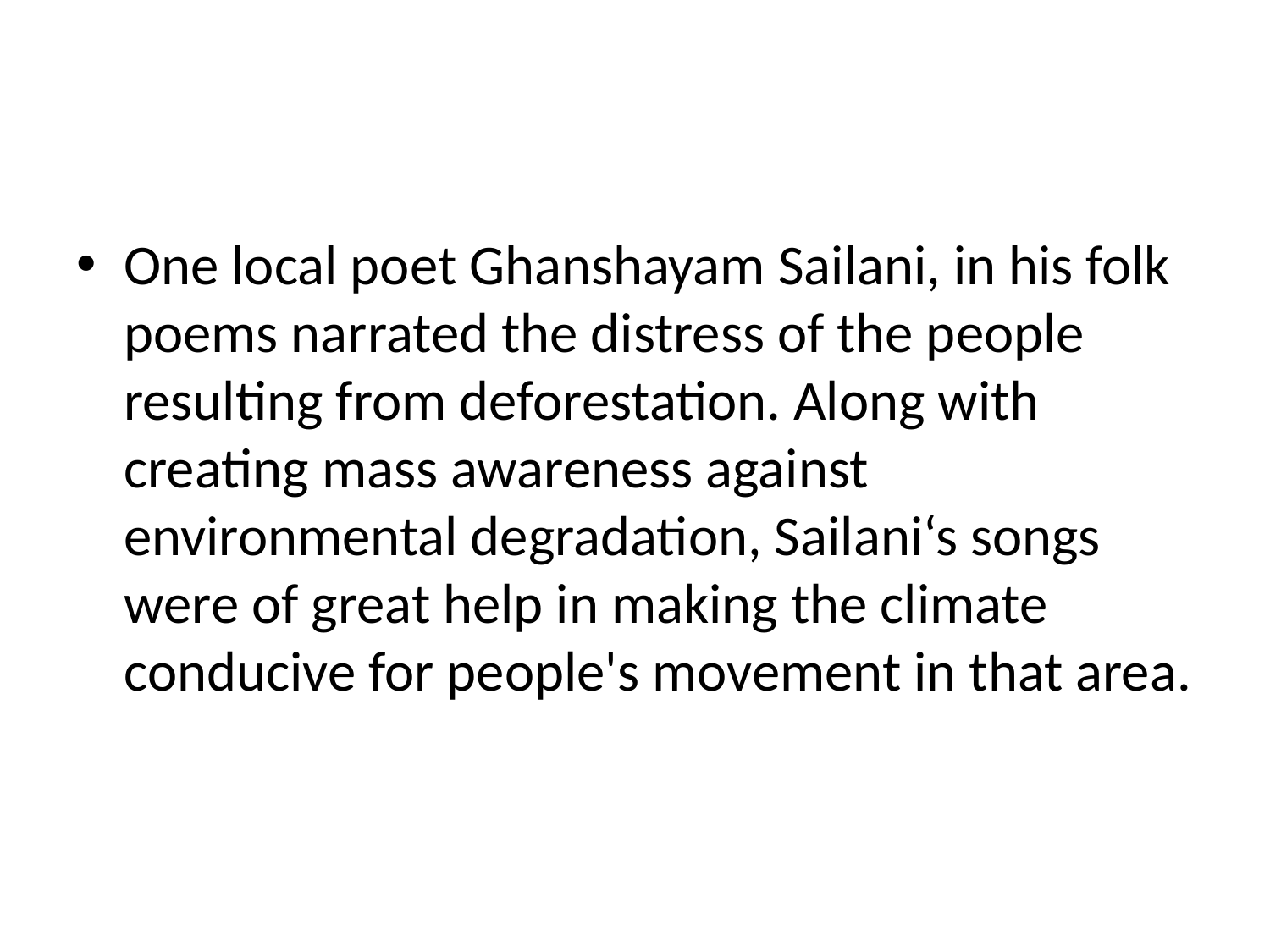

#
One local poet Ghanshayam Sailani, in his folk poems narrated the distress of the people resulting from deforestation. Along with creating mass awareness against environmental degradation, Sailani‘s songs were of great help in making the climate conducive for people's movement in that area.